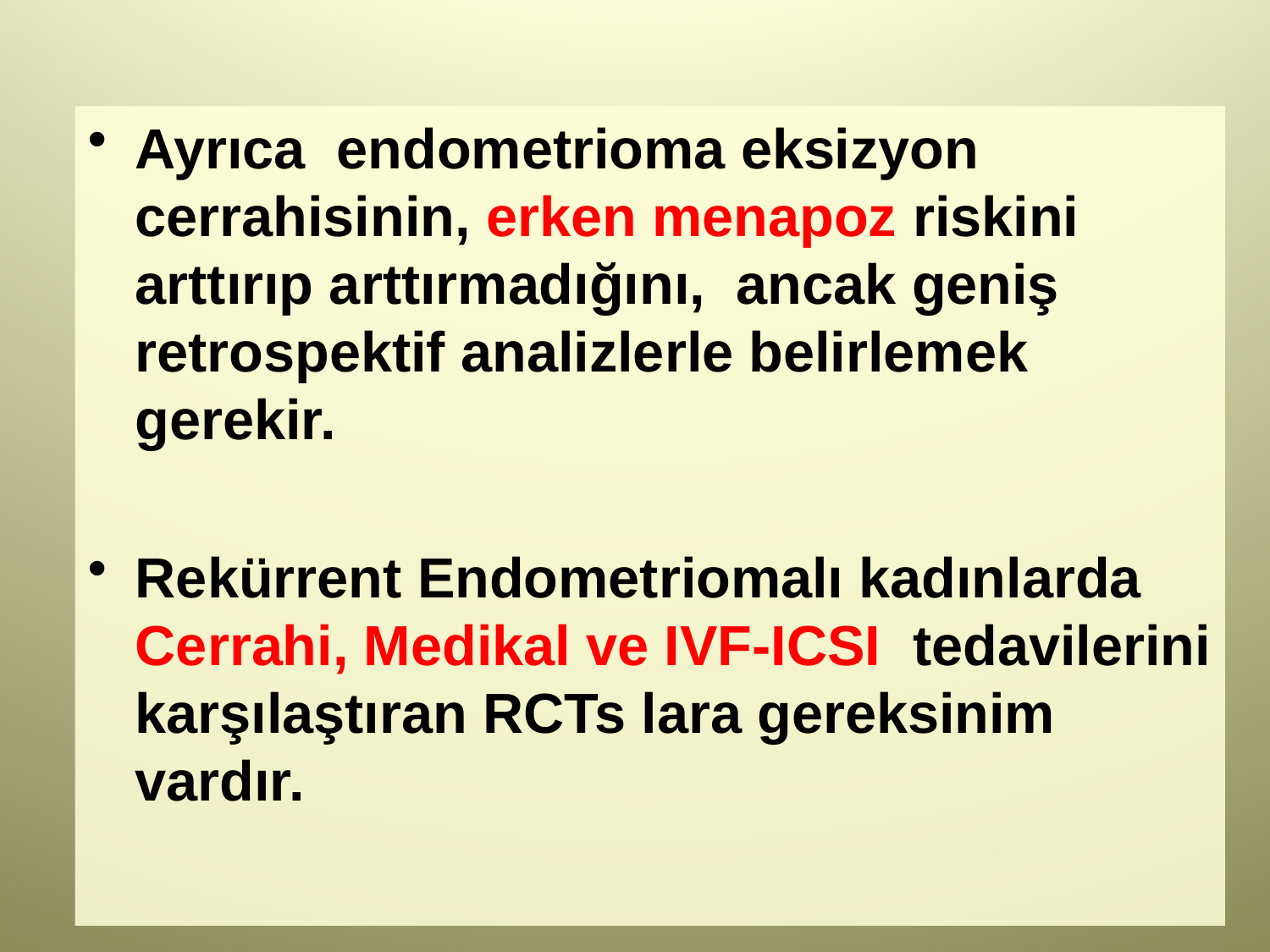

#
Ayrıca  endometrioma eksizyon cerrahisinin, erken menapoz riskini arttırıp arttırmadığını,  ancak geniş retrospektif analizlerle belirlemek gerekir.

Rekürrent Endometriomalı kadınlarda Cerrahi, Medikal ve IVF-ICSI  tedavilerini karşılaştıran RCTs lara gereksinim vardır.